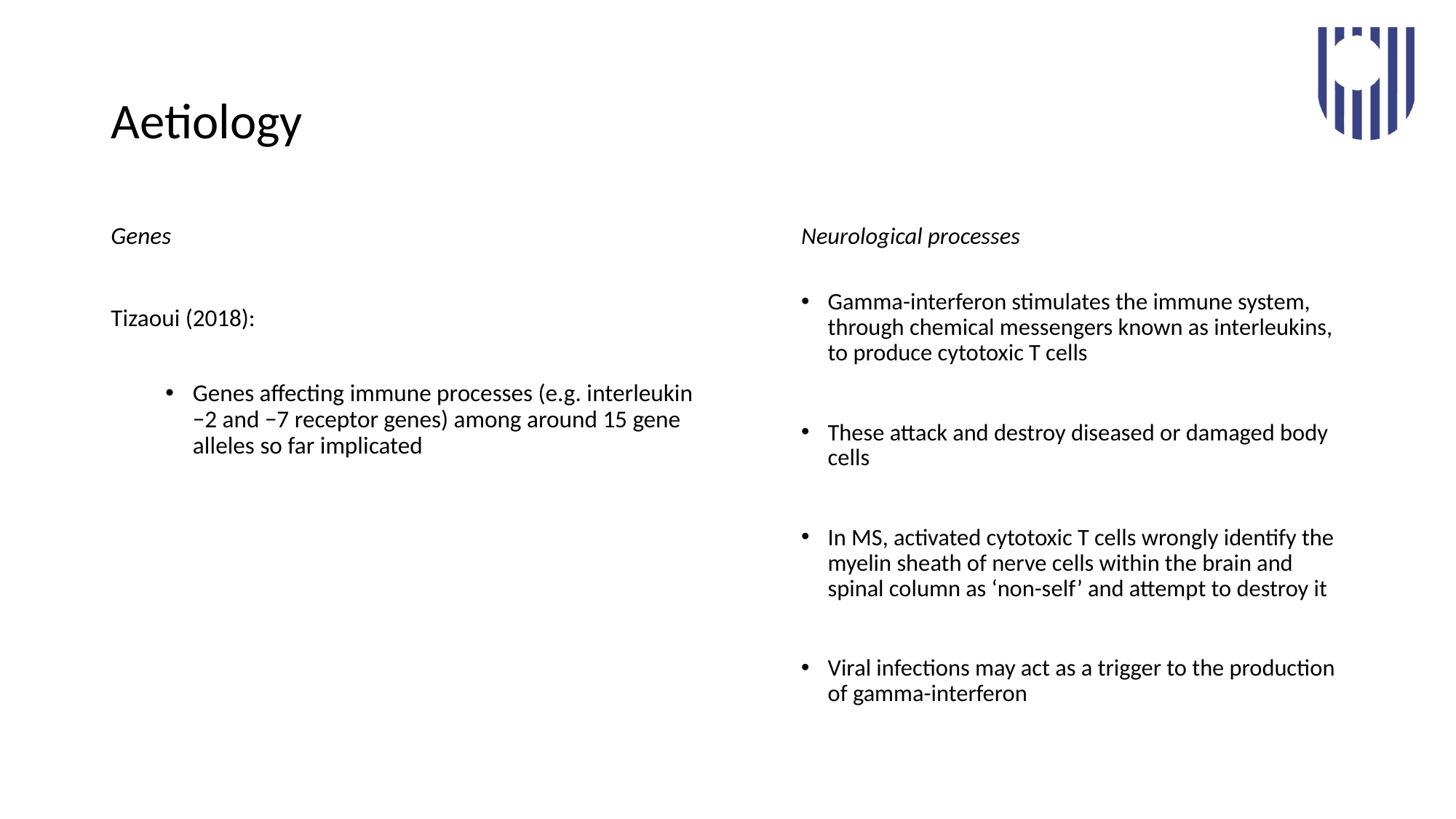

# Aetiology
Genes

Tizaoui (2018):

Genes affecting immune processes (e.g. interleukin −2 and −7 receptor genes) among around 15 gene alleles so far implicated
Neurological processes

Gamma-interferon stimulates the immune system, through chemical messengers known as interleukins, to produce cytotoxic T cells

These attack and destroy diseased or damaged body cells

In MS, activated cytotoxic T cells wrongly identify the myelin sheath of nerve cells within the brain and spinal column as ‘non-self’ and attempt to destroy it

Viral infections may act as a trigger to the production of gamma-interferon